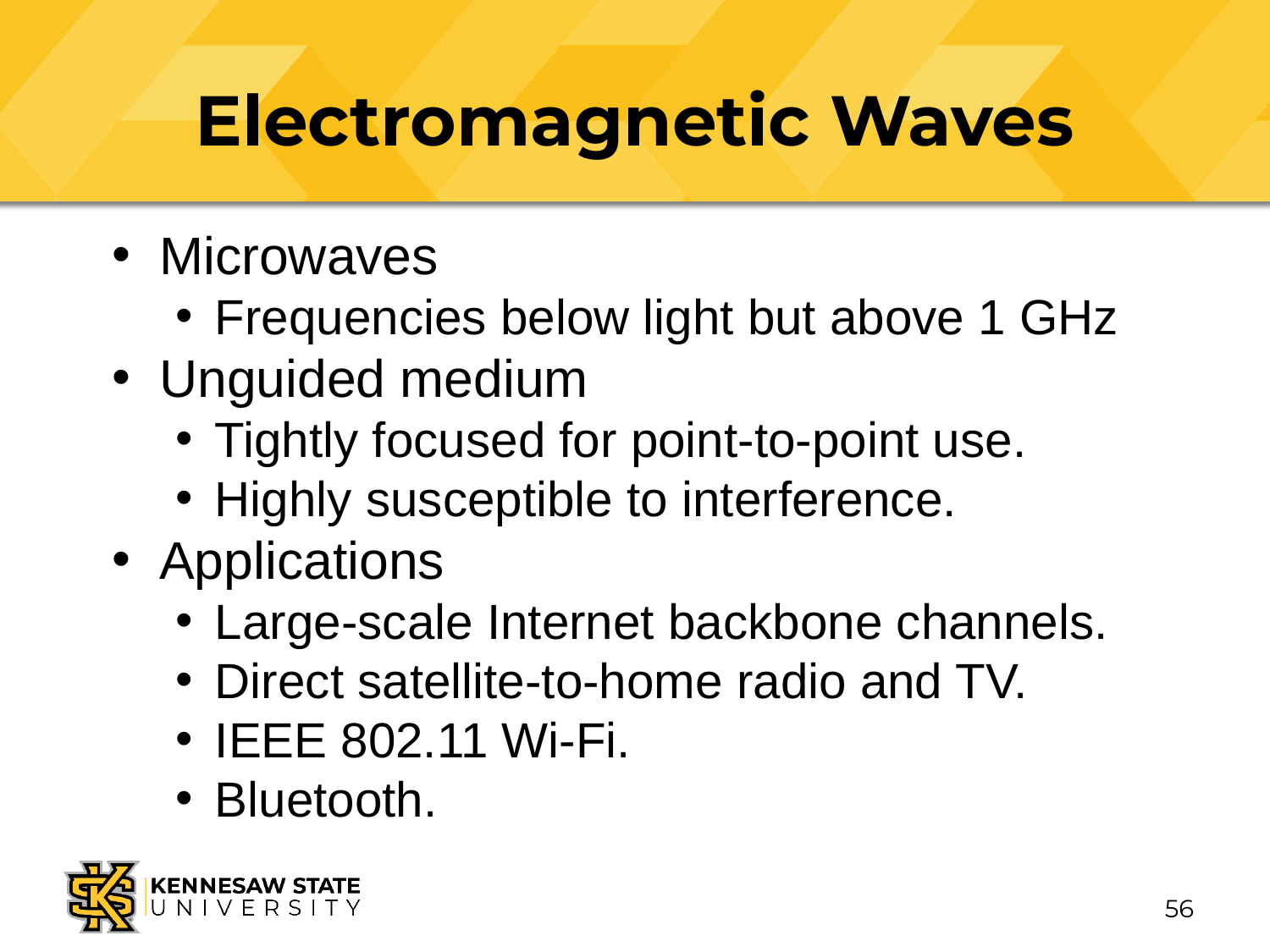

# Electromagnetic Waves
Microwaves
Frequencies below light but above 1 GHz
Unguided medium
Tightly focused for point-to-point use.
Highly susceptible to interference.
Applications
Large-scale Internet backbone channels.
Direct satellite-to-home radio and TV.
IEEE 802.11 Wi-Fi.
Bluetooth.
56